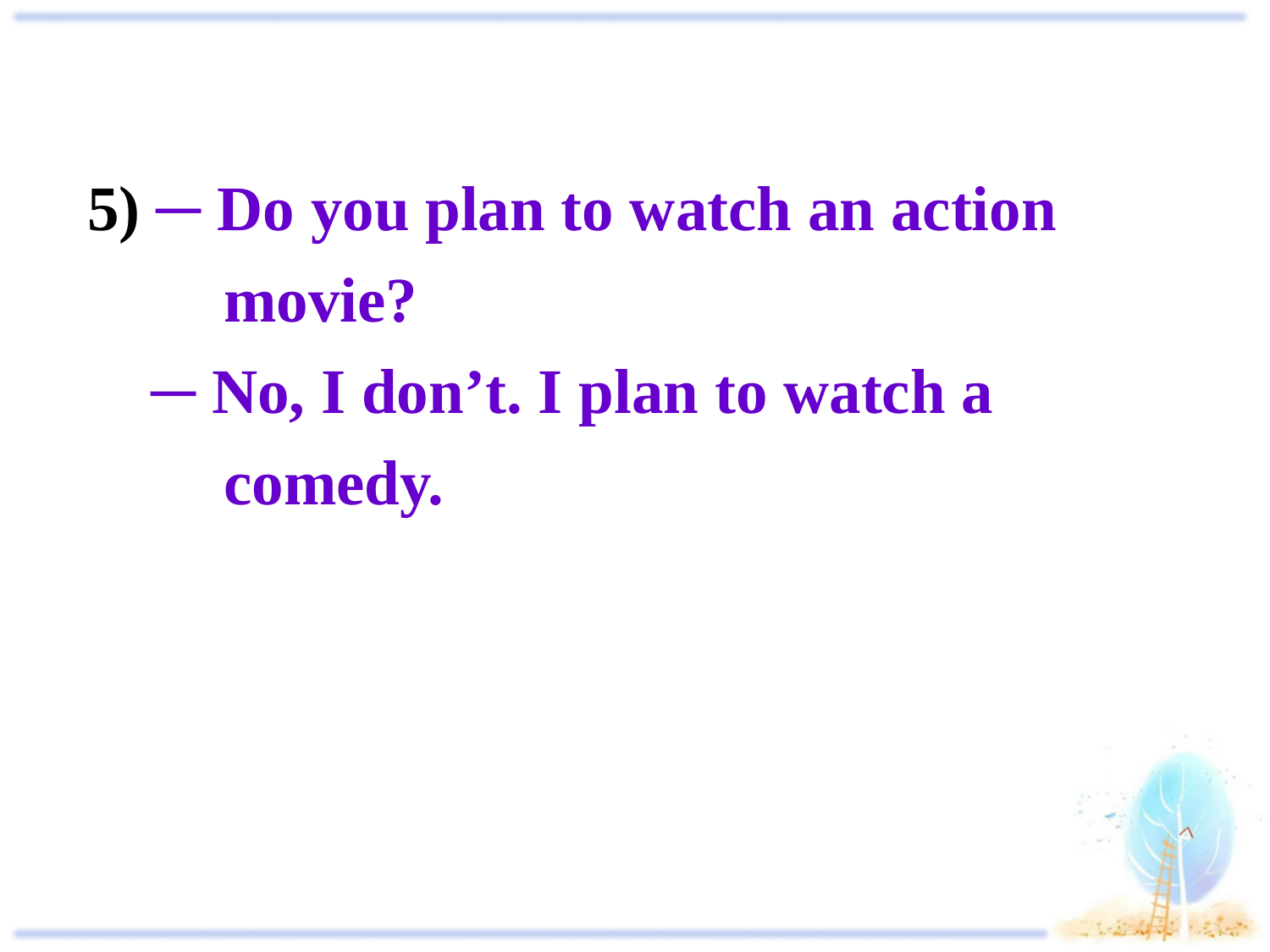

5) ─ Do you plan to watch an action movie?
    ─ No, I don’t. I plan to watch a comedy.